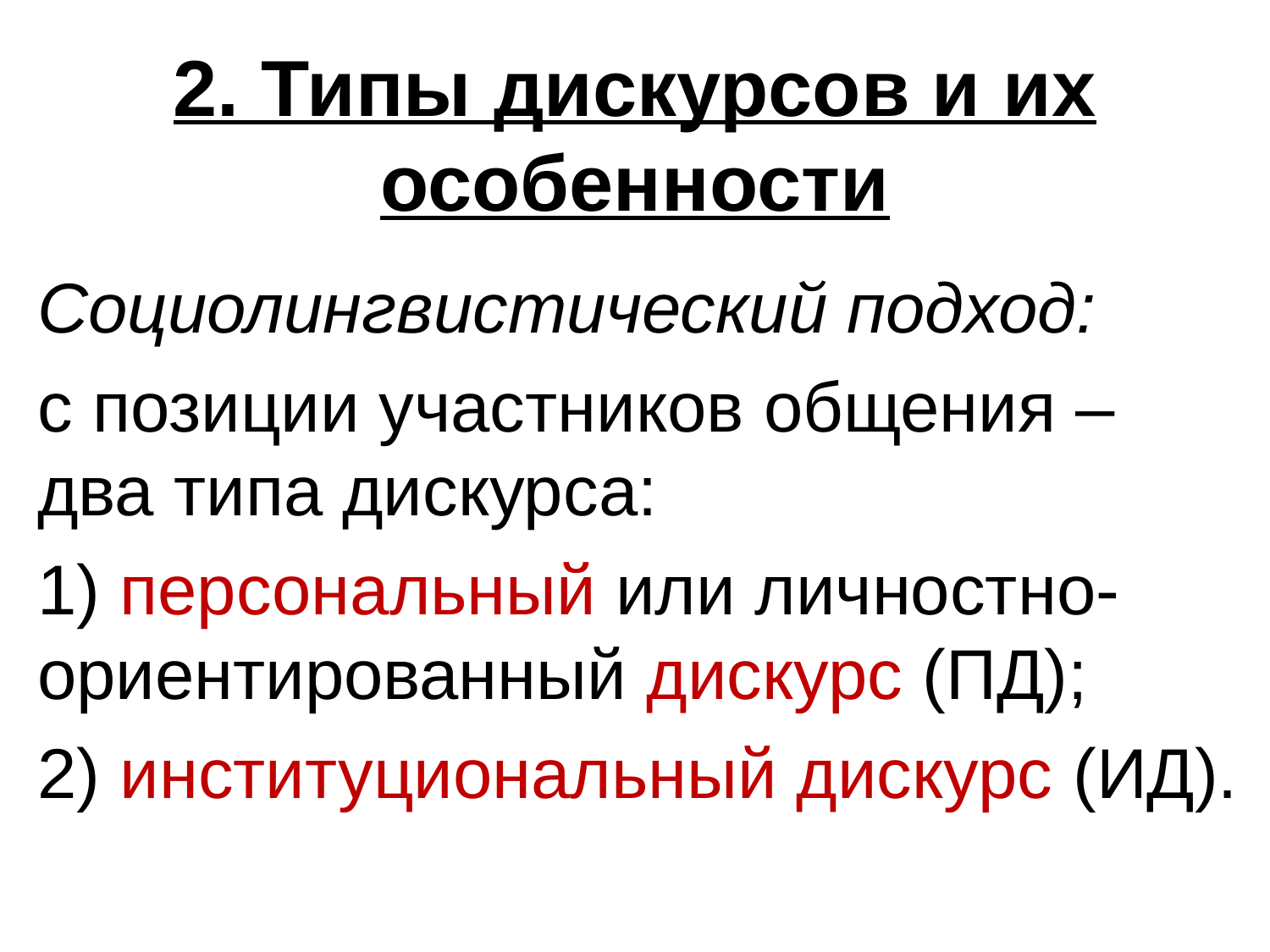

# 2. Типы дискурсов и их особенности
Социолингвистический подход:
с позиции участников общения –
два типа дискурса:
1) персональный или личностно-ориентированный дискурс (ПД);
2) институциональный дискурс (ИД).